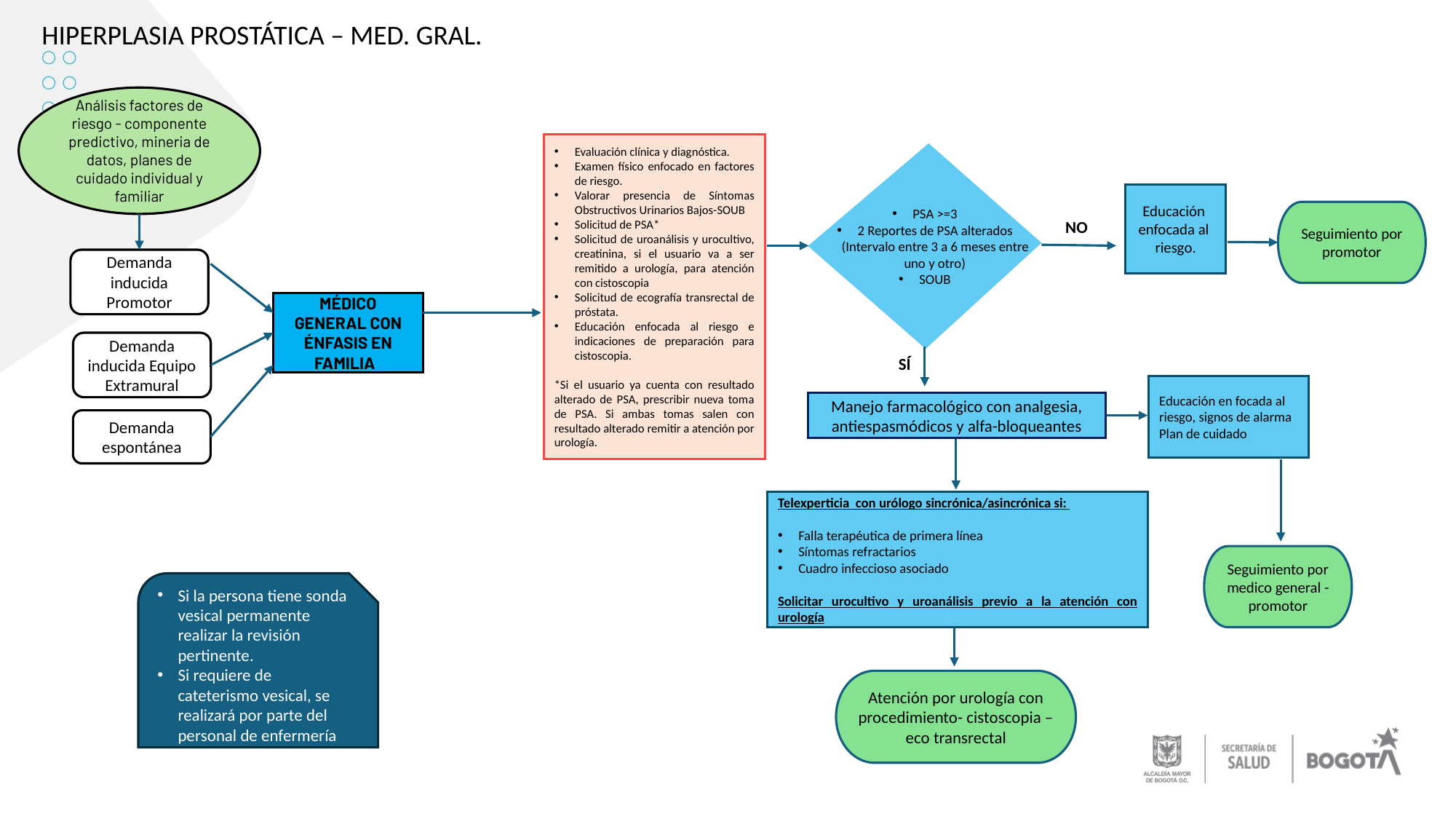

HIPERPLASIA PROSTÁTICA – MED. GRAL.
Análisis factores de riesgo - componente predictivo, mineria de datos, planes de cuidado individual y familiar

Evaluación clínica y diagnóstica.
Examen físico enfocado en factores de riesgo.
Valorar presencia de Síntomas Obstructivos Urinarios Bajos-SOUB
Solicitud de PSA*
Solicitud de uroanálisis y urocultivo, creatinina, si el usuario va a ser remitido a urología, para atención con cistoscopia
Solicitud de ecografía transrectal de próstata.
Educación enfocada al riesgo e indicaciones de preparación para cistoscopia.

*Si el usuario ya cuenta con resultado alterado de PSA, prescribir nueva toma de PSA. Si ambas tomas salen con resultado alterado remitir a atención por urología.

PSA >=3
2 Reportes de PSA alterados (Intervalo entre 3 a 6 meses entre uno y otro)
SOUB
Educación
enfocada al
riesgo.
Seguimiento por promotor
NO
Demanda inducida Promotor
MÉDICO GENERAL CON ÉNFASIS EN FAMILIA
Demanda inducida Equipo Extramural
SÍ
Educación en focada al riesgo, signos de alarma
Plan de cuidado
Manejo farmacológico con analgesia, antiespasmódicos y alfa-bloqueantes
Demanda espontánea
Telexperticia  con urólogo sincrónica/asincrónica si:

Falla terapéutica de primera línea
Síntomas refractarios
Cuadro infeccioso asociado

Solicitar urocultivo y uroanálisis previo a la atención con urología
Seguimiento por medico general - promotor
Si la persona tiene sonda vesical permanente realizar la revisión pertinente.
Si requiere de cateterismo vesical, se realizará por parte del personal de enfermería
Atención por urología con procedimiento- cistoscopia – eco transrectal